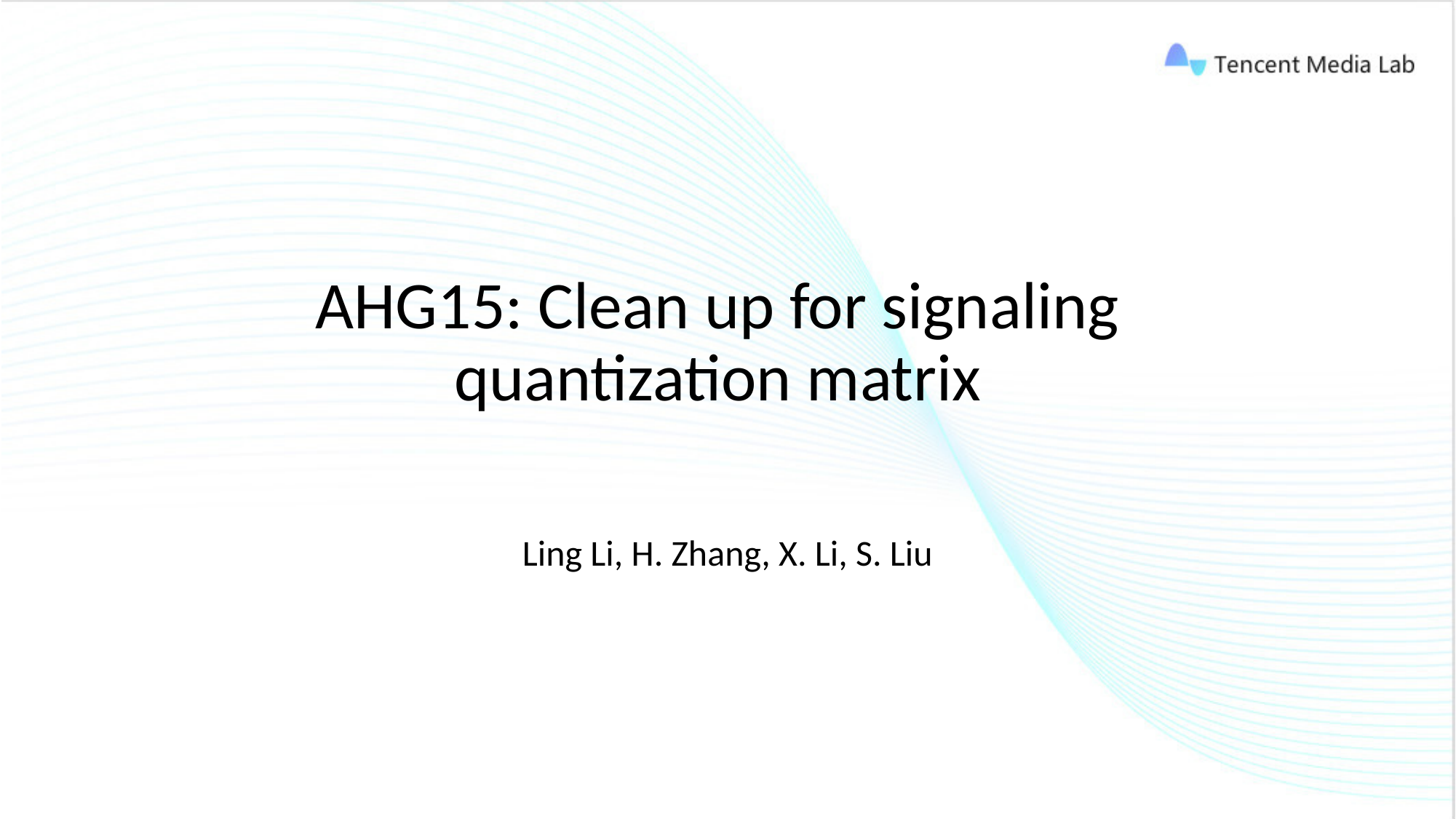

# AHG15: Clean up for signaling quantization matrix
Ling Li, H. Zhang, X. Li, S. Liu